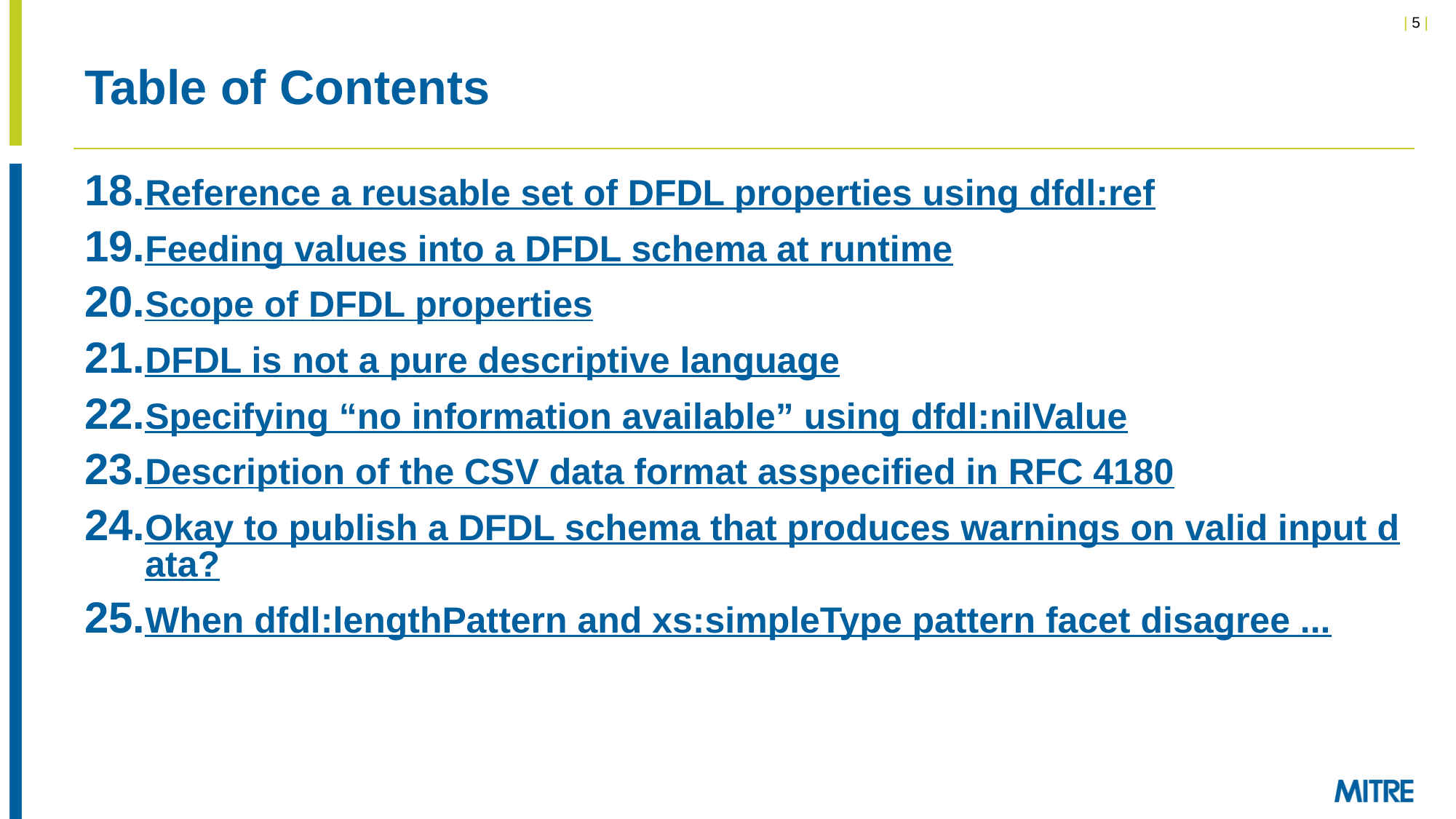

# Table of Contents
Reference a reusable set of DFDL properties using dfdl:ref
Feeding values into a DFDL schema at runtime
Scope of DFDL properties
DFDL is not a pure descriptive language
Specifying “no information available” using dfdl:nilValue
Description of the CSV data format as
specified in RFC 4180
Okay to publish a DFDL schema that produces warnings on valid input data?
When dfdl:lengthPattern and xs:simpleType pattern facet disagree ...